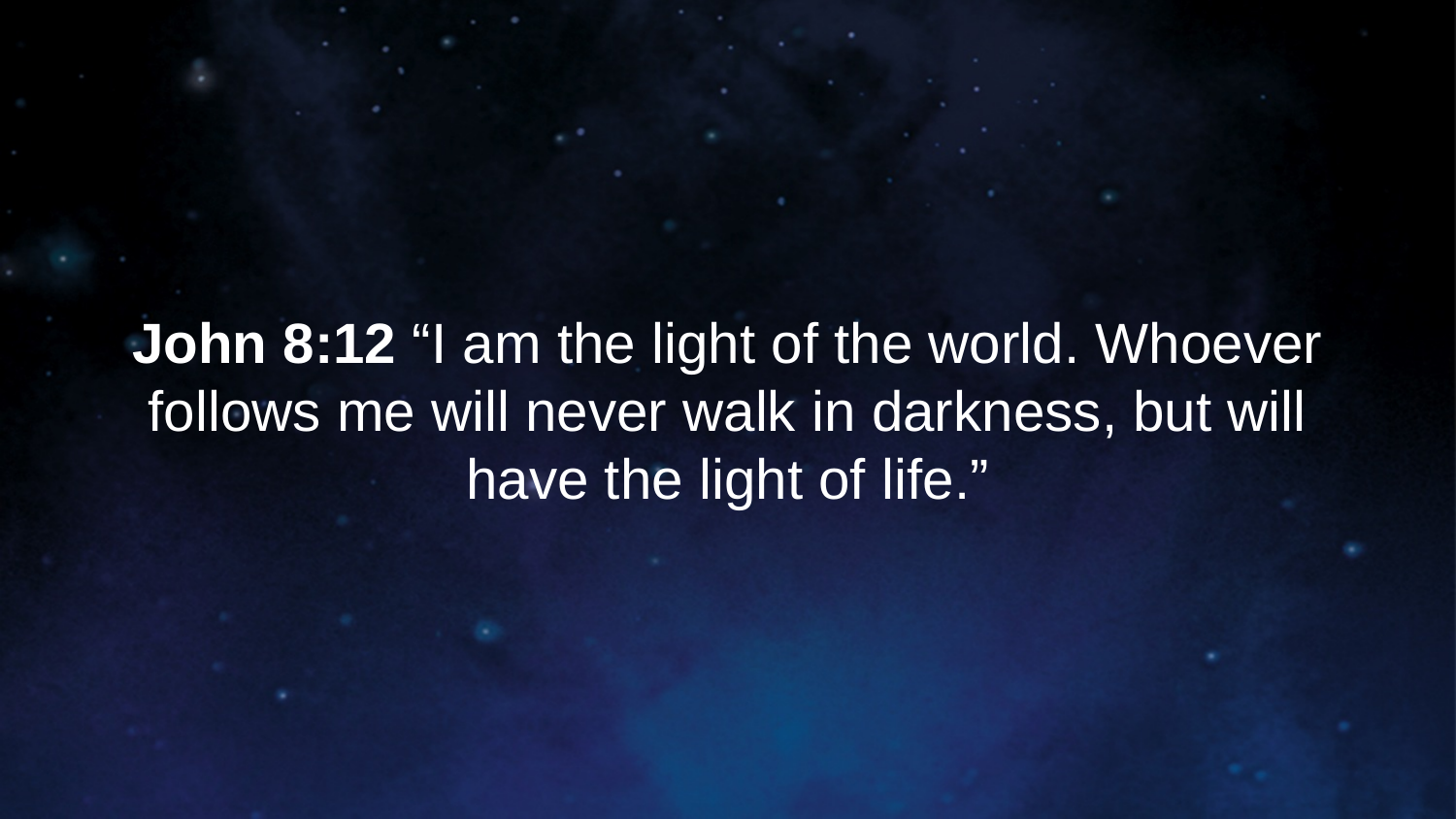

# John 8:12 “I am the light of the world. Whoever follows me will never walk in darkness, but will have the light of life.”